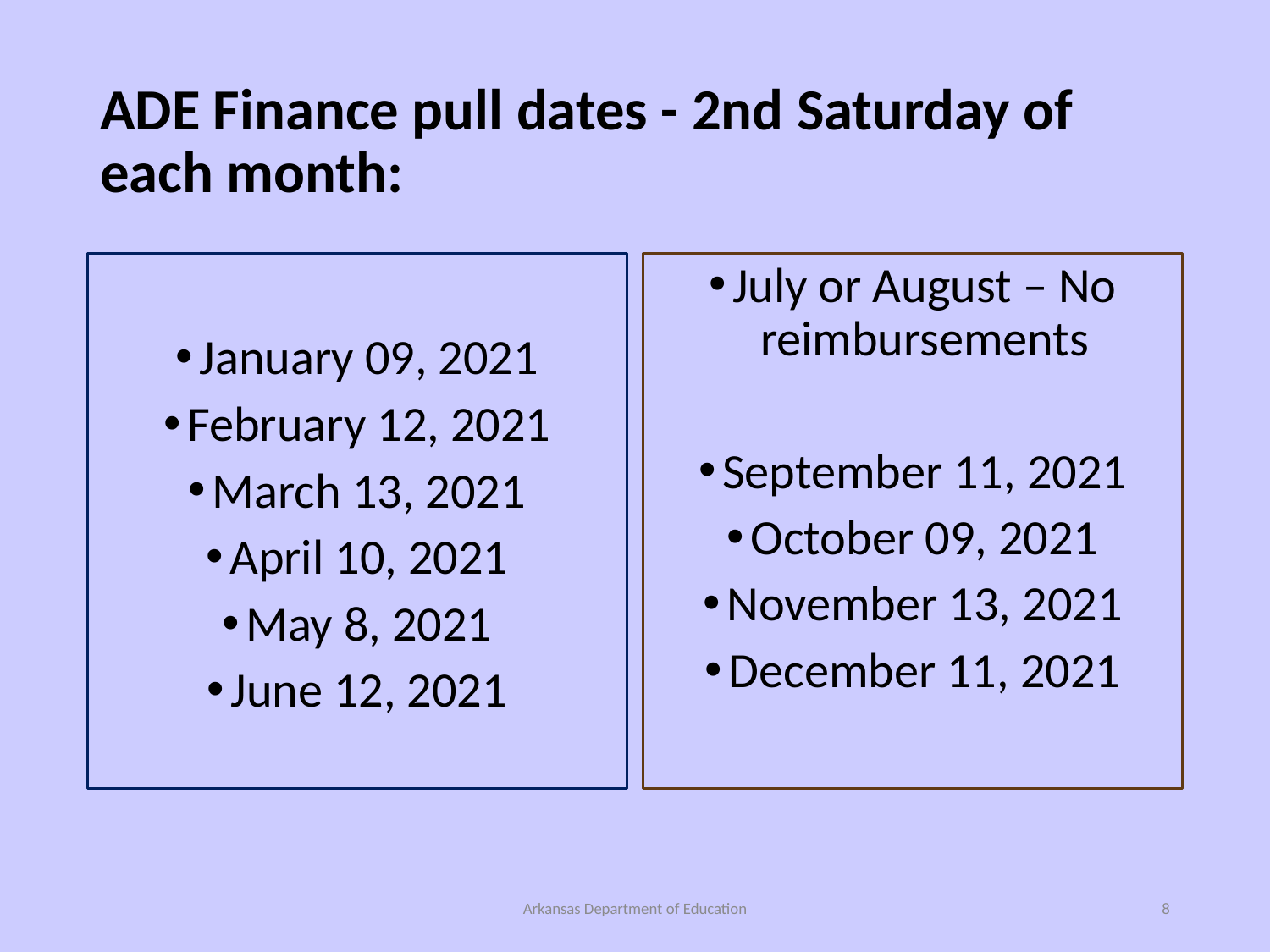

# ADE Finance pull dates - 2nd Saturday of each month:

January 09, 2021
February 12, 2021
March 13, 2021
April 10, 2021
May 8, 2021
June 12, 2021

July or August – No reimbursements

September 11, 2021
October 09, 2021
November 13, 2021
December 11, 2021
Arkansas Department of Education
8